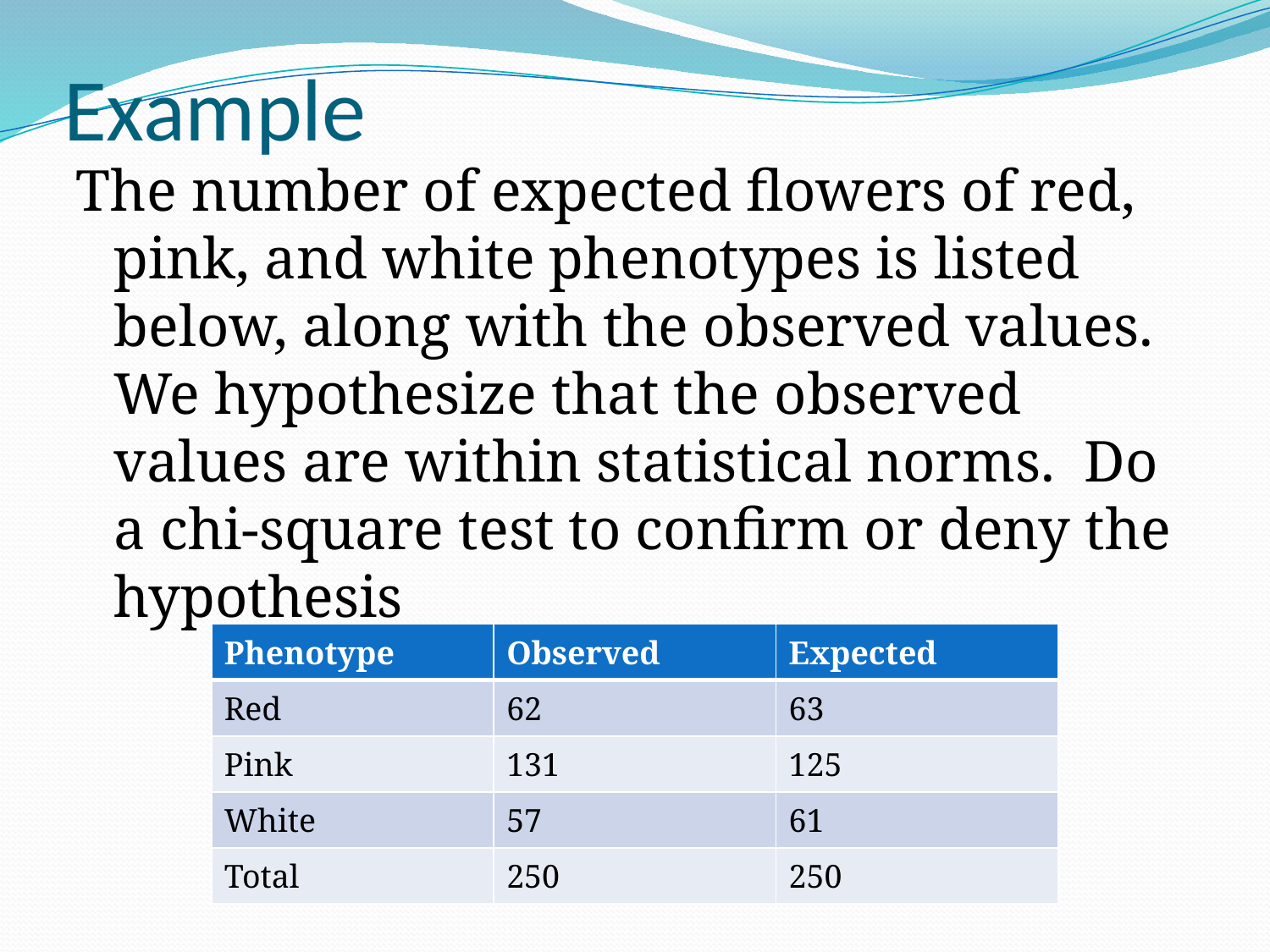

# Example
The number of expected flowers of red, pink, and white phenotypes is listed below, along with the observed values.  We hypothesize that the observed values are within statistical norms.  Do a chi-square test to confirm or deny the hypothesis

| Phenotype | Observed | Expected |
| --- | --- | --- |
| Red | 62 | 63 |
| Pink | 131 | 125 |
| White | 57 | 61 |
| Total | 250 | 250 |